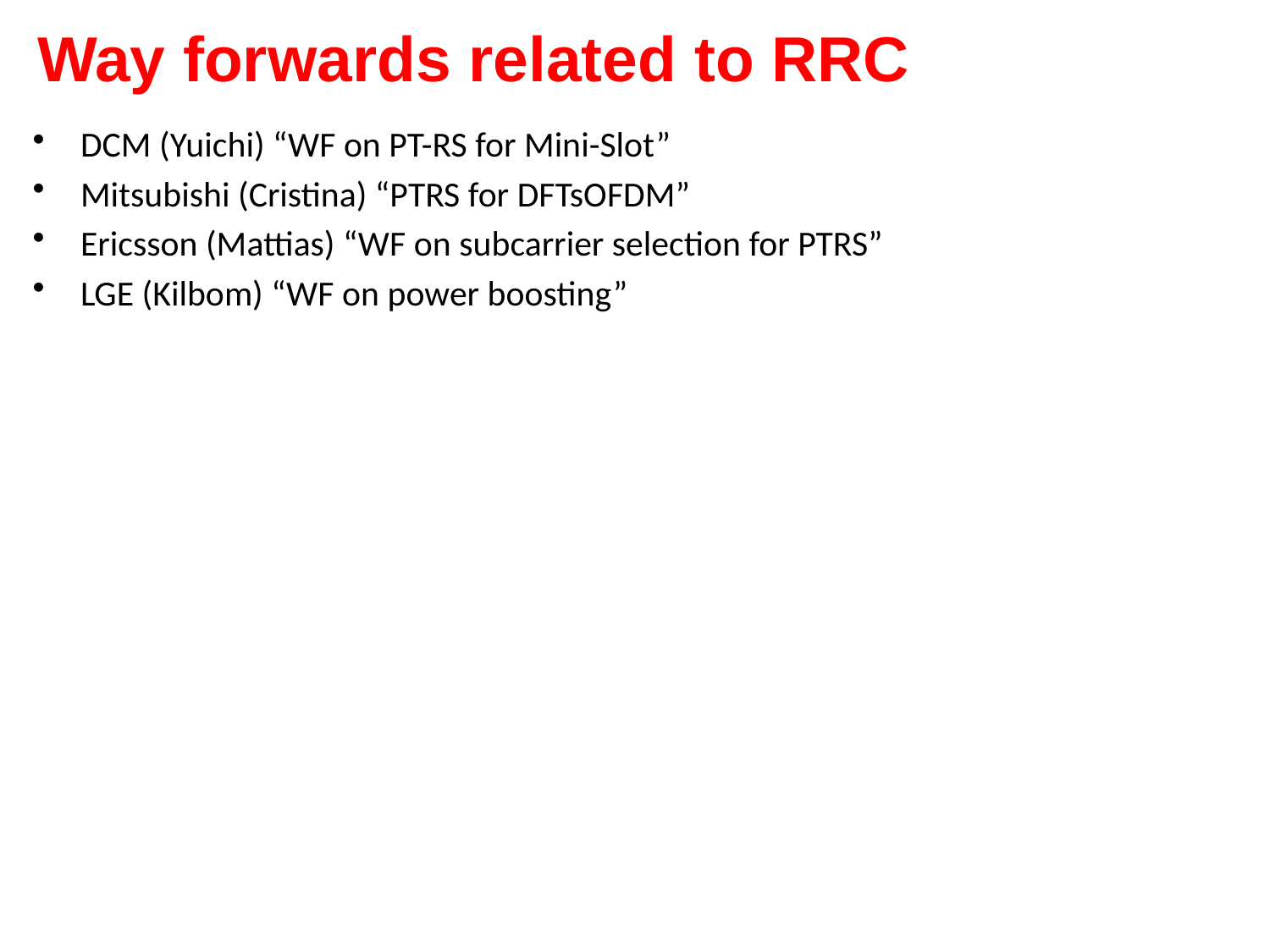

# Way forwards related to RRC
DCM (Yuichi) “WF on PT-RS for Mini-Slot”
Mitsubishi (Cristina) “PTRS for DFTsOFDM”
Ericsson (Mattias) “WF on subcarrier selection for PTRS”
LGE (Kilbom) “WF on power boosting”